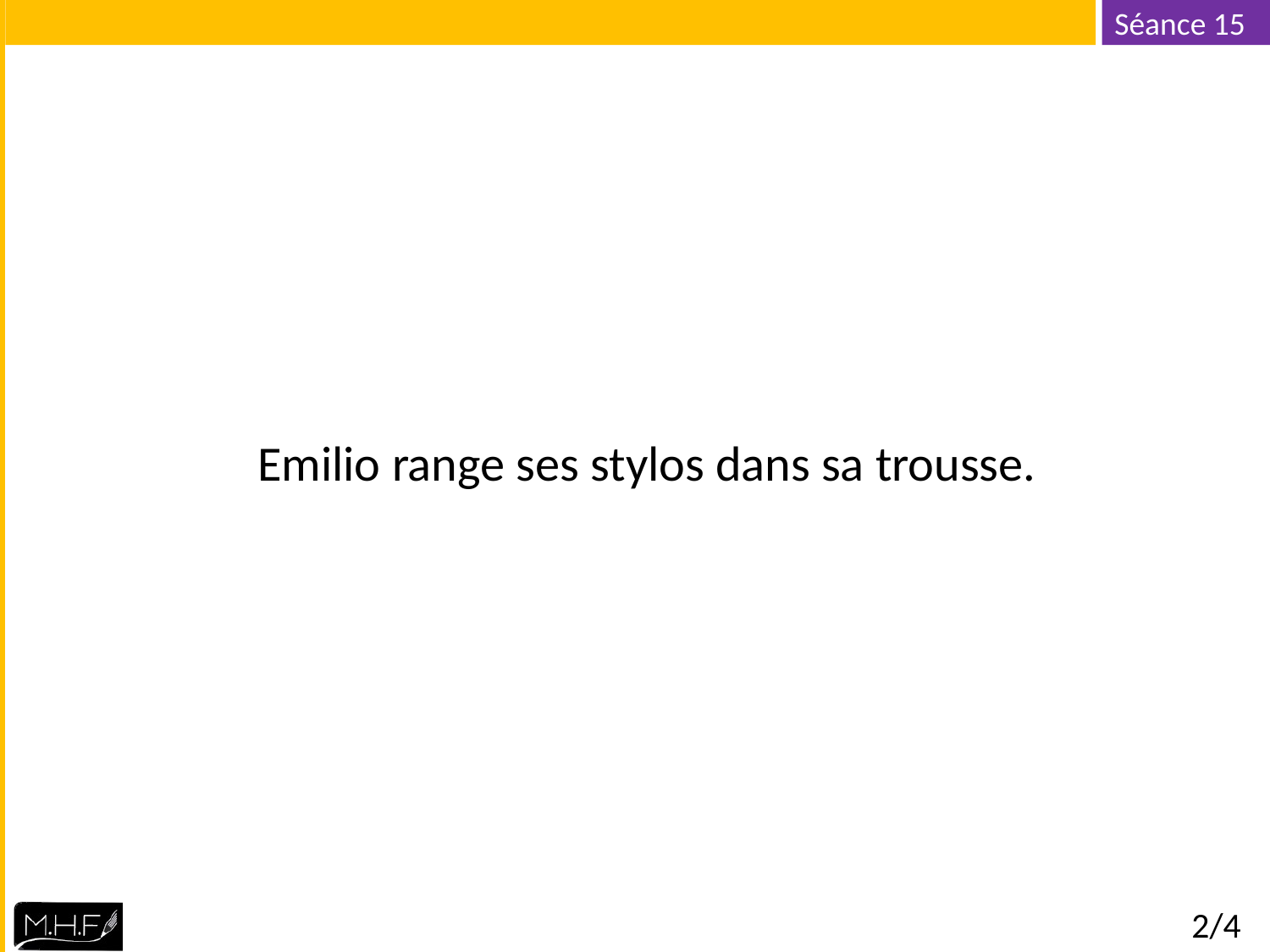

Emilio range ses stylos dans sa trousse.
2/4